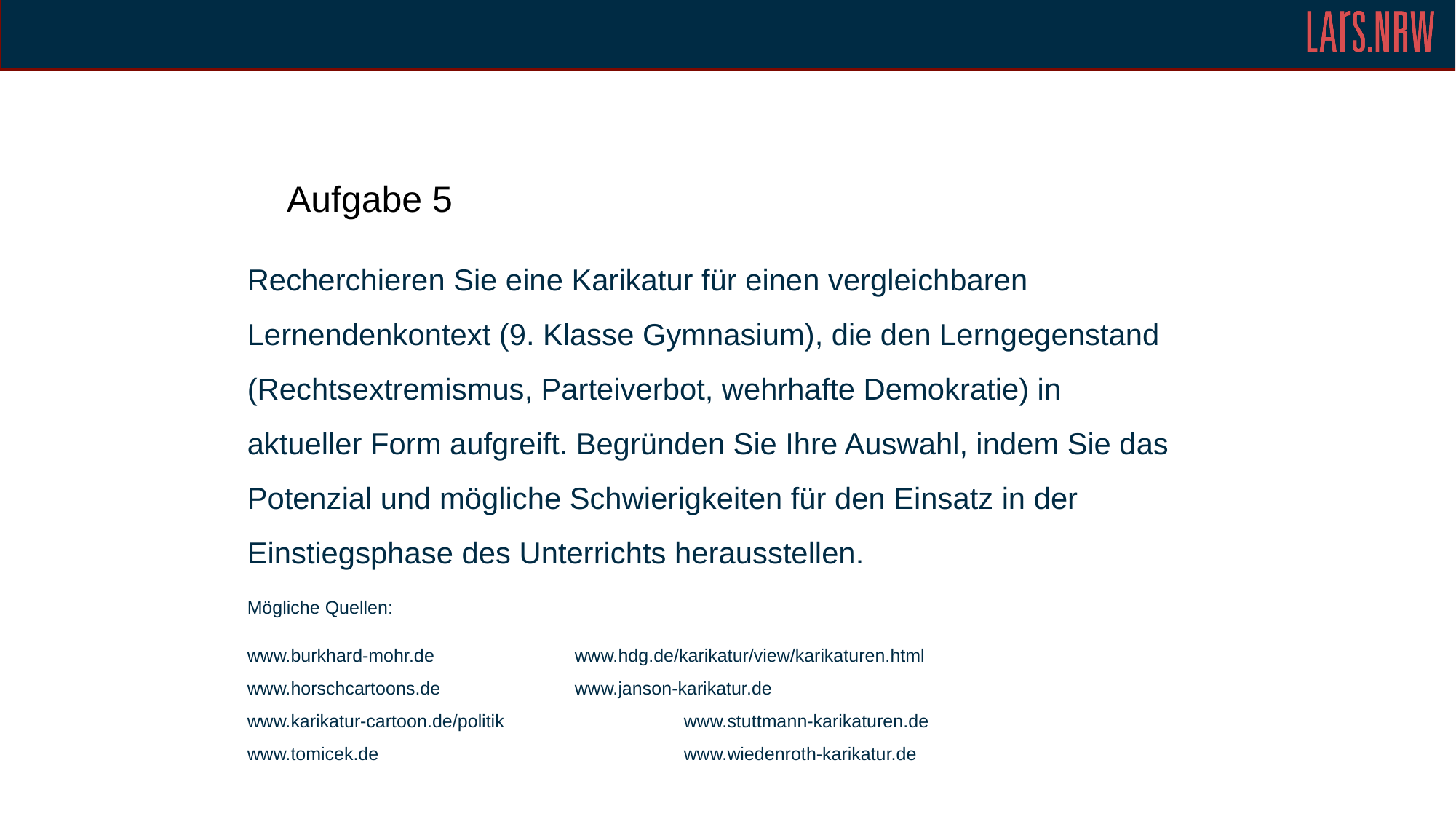

# Aufgabe 5
Recherchieren Sie eine Karikatur für einen vergleichbaren Lernendenkontext (9. Klasse Gymnasium), die den Lerngegenstand (Rechtsextremismus, Parteiverbot, wehrhafte Demokratie) in aktueller Form aufgreift. Begründen Sie Ihre Auswahl, indem Sie das Potenzial und mögliche Schwierigkeiten für den Einsatz in der Einstiegsphase des Unterrichts herausstellen.
Mögliche Quellen:
www.burkhard-mohr.de		www.hdg.de/karikatur/view/karikaturen.html
www.horschcartoons.de		www.janson-karikatur.de
www.karikatur-cartoon.de/politik		www.stuttmann-karikaturen.de
www.tomicek.de			www.wiedenroth-karikatur.de